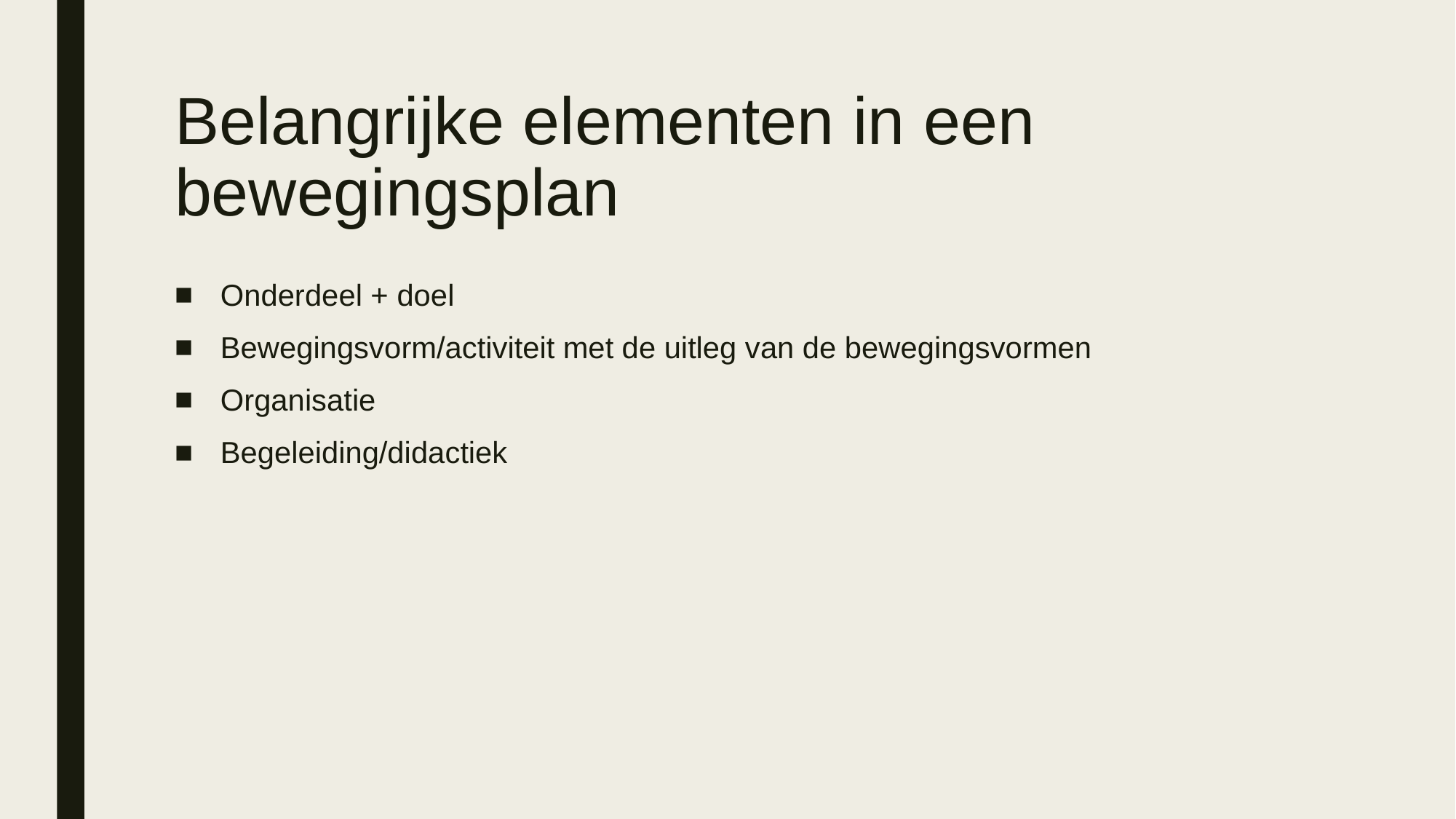

# Belangrijke elementen in een bewegingsplan
Onderdeel + doel
Bewegingsvorm/activiteit met de uitleg van de bewegingsvormen
Organisatie
Begeleiding/didactiek